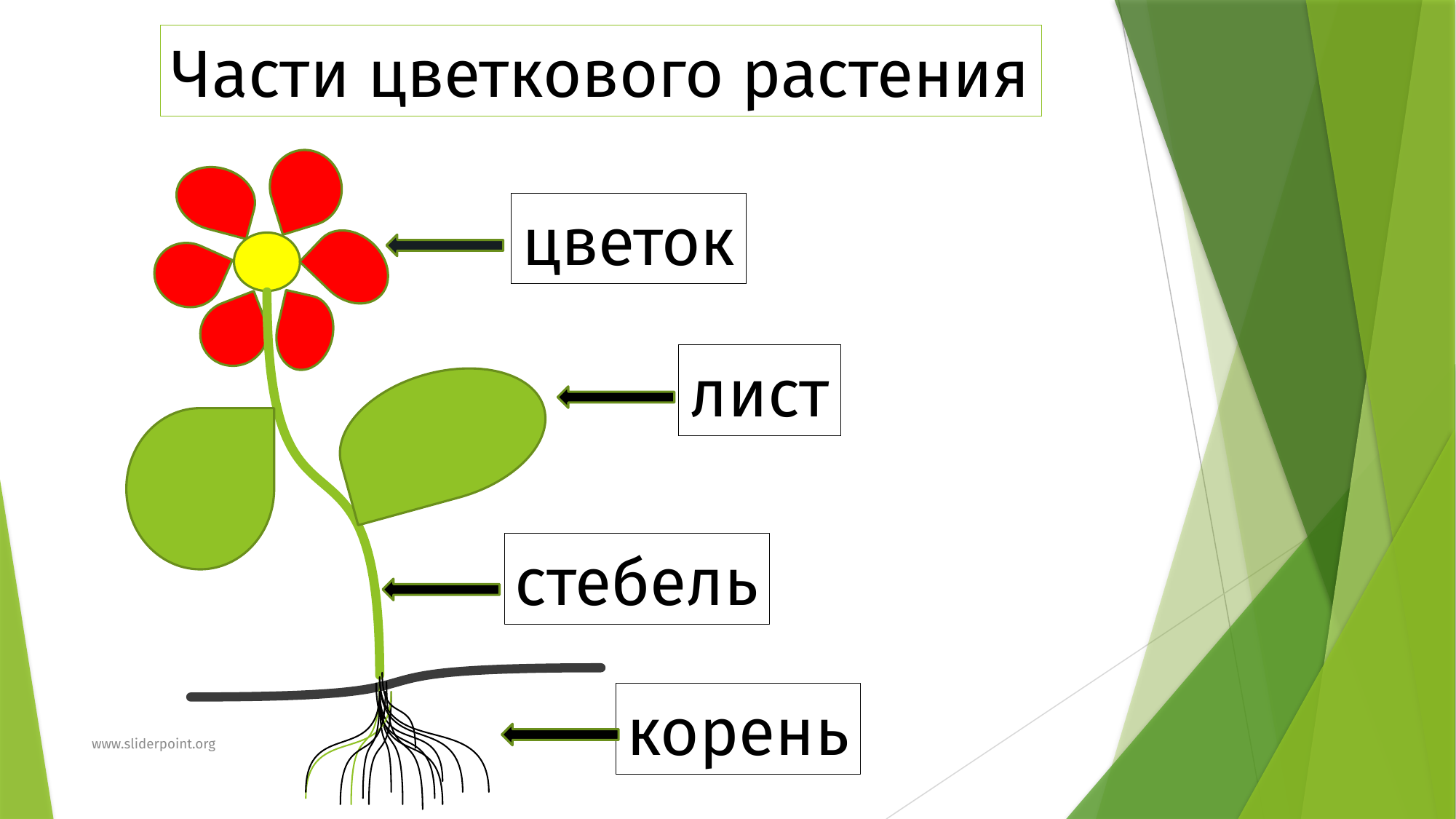

Части цветкового растения

цветок

лист

стебель

корень
www.sliderpoint.org